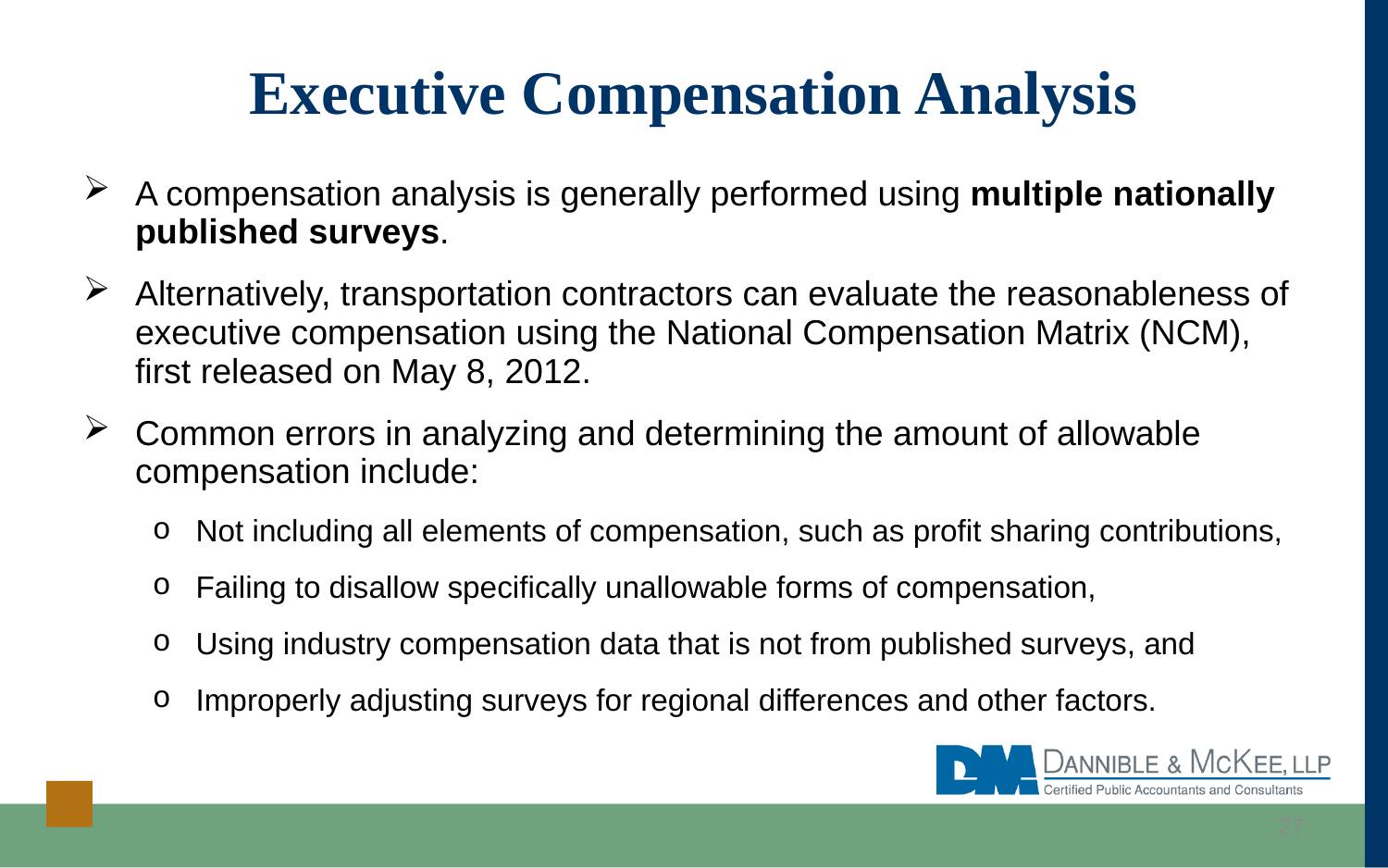

# Executive Compensation Analysis
A compensation analysis is generally performed using multiple nationally published surveys.
Alternatively, transportation contractors can evaluate the reasonableness of executive compensation using the National Compensation Matrix (NCM), first released on May 8, 2012.
Common errors in analyzing and determining the amount of allowable compensation include:
Not including all elements of compensation, such as profit sharing contributions,
Failing to disallow specifically unallowable forms of compensation,
Using industry compensation data that is not from published surveys, and
Improperly adjusting surveys for regional differences and other factors.
27